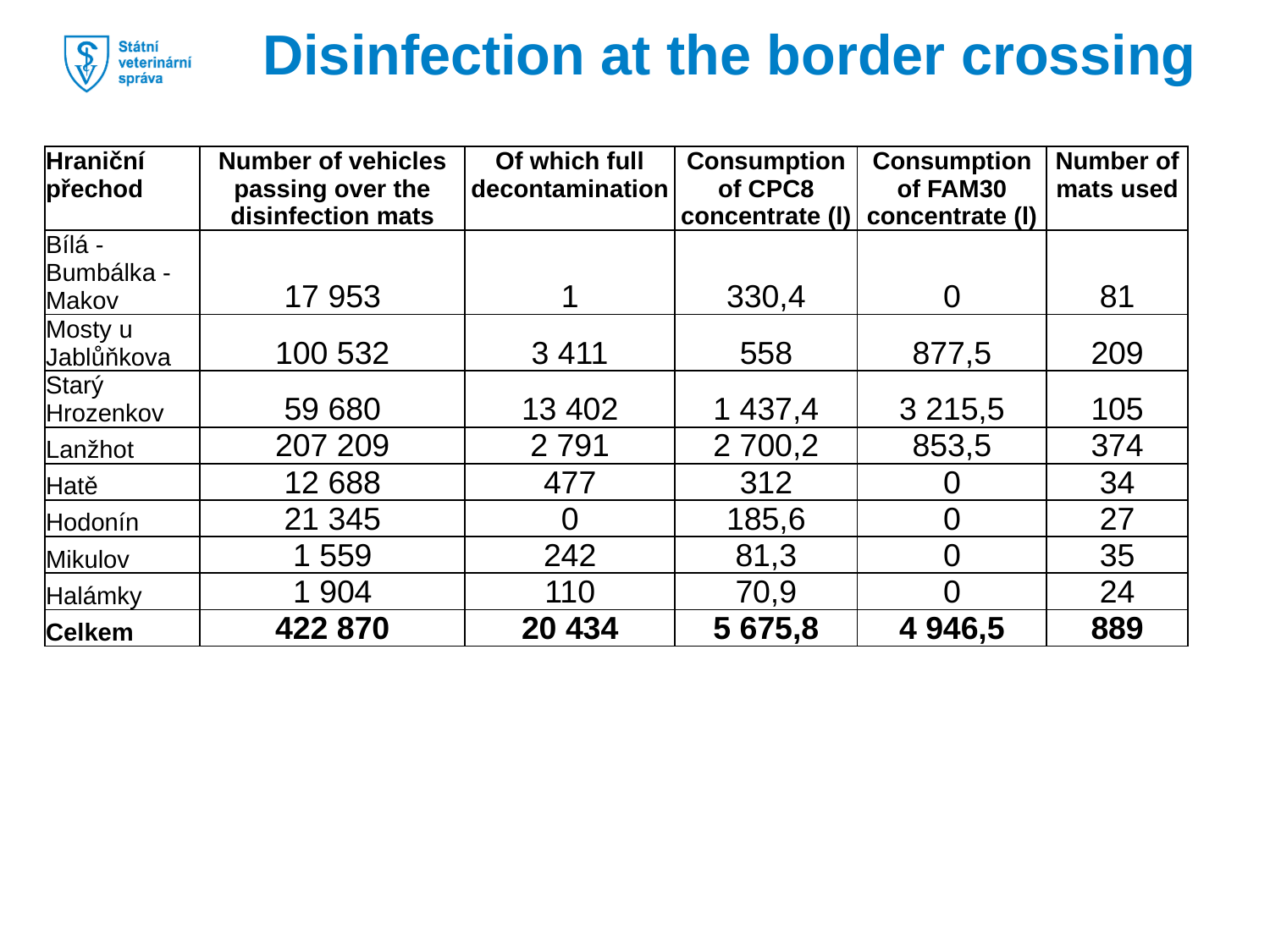

Disinfection at the border crossing
| Hraniční přechod | Number of vehicles passing over the disinfection mats | Of which full decontamination | Consumption of CPC8 concentrate (l) | Consumption of FAM30 concentrate (l) | Number of mats used |
| --- | --- | --- | --- | --- | --- |
| Bílá - Bumbálka - Makov | 17 953 | 1 | 330,4 | 0 | 81 |
| Mosty u Jablůňkova | 100 532 | 3 411 | 558 | 877,5 | 209 |
| Starý Hrozenkov | 59 680 | 13 402 | 1 437,4 | 3 215,5 | 105 |
| Lanžhot | 207 209 | 2 791 | 2 700,2 | 853,5 | 374 |
| Hatě | 12 688 | 477 | 312 | 0 | 34 |
| Hodonín | 21 345 | 0 | 185,6 | 0 | 27 |
| Mikulov | 1 559 | 242 | 81,3 | 0 | 35 |
| Halámky | 1 904 | 110 | 70,9 | 0 | 24 |
| Celkem | 422 870 | 20 434 | 5 675,8 | 4 946,5 | 889 |